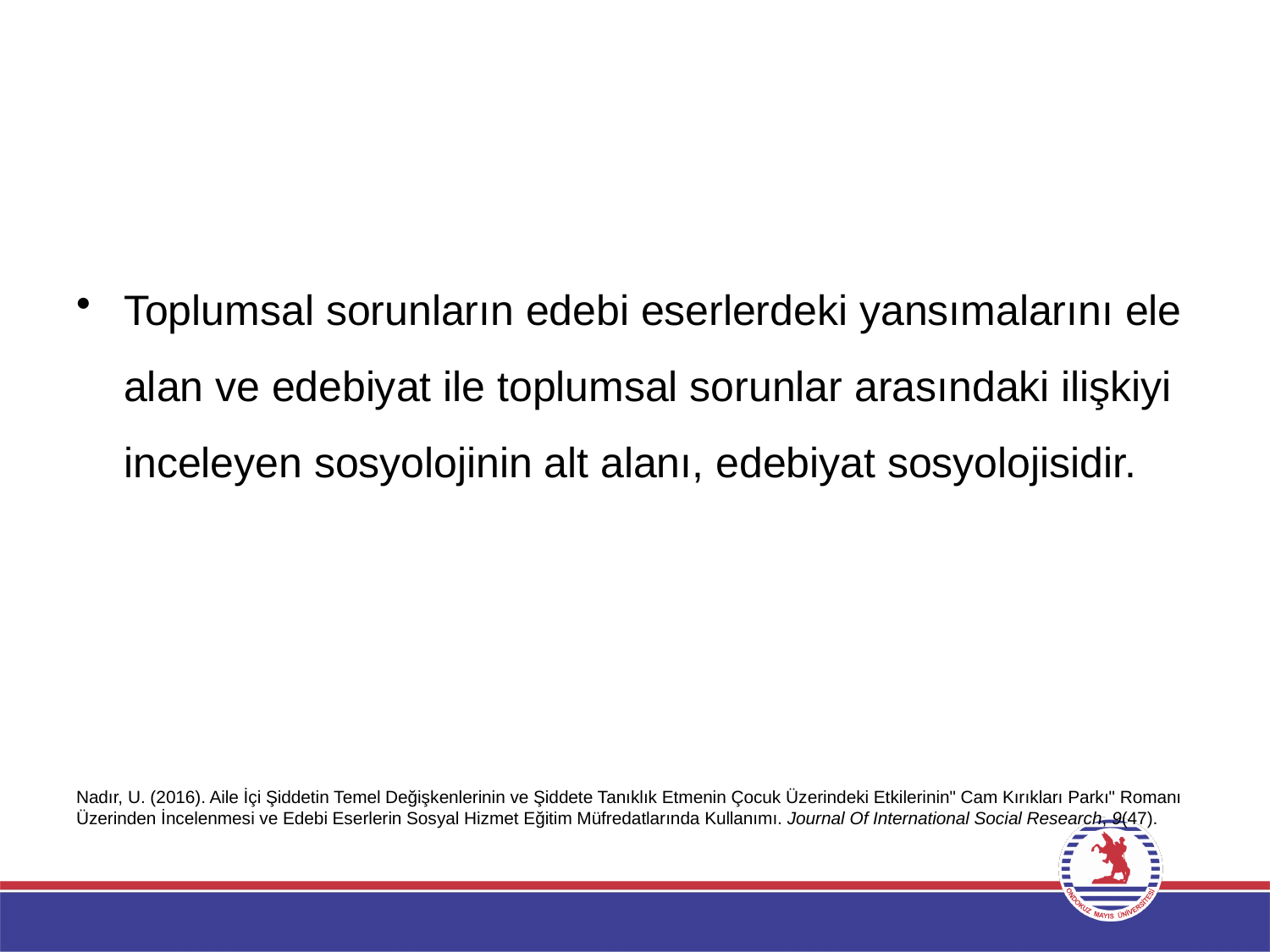

#

Toplumsal sorunların edebi eserlerdeki yansımalarını ele alan ve edebiyat ile toplumsal sorunlar arasındaki ilişkiyi inceleyen sosyolojinin alt alanı, edebiyat sosyolojisidir.

Nadır, U. (2016). Aile İçi Şiddetin Temel Değişkenlerinin ve Şiddete Tanıklık Etmenin Çocuk Üzerindeki Etkilerinin" Cam Kırıkları Parkı" Romanı Üzerinden İncelenmesi ve Edebi Eserlerin Sosyal Hizmet Eğitim Müfredatlarında Kullanımı. Journal Of International Social Research, 9(47).